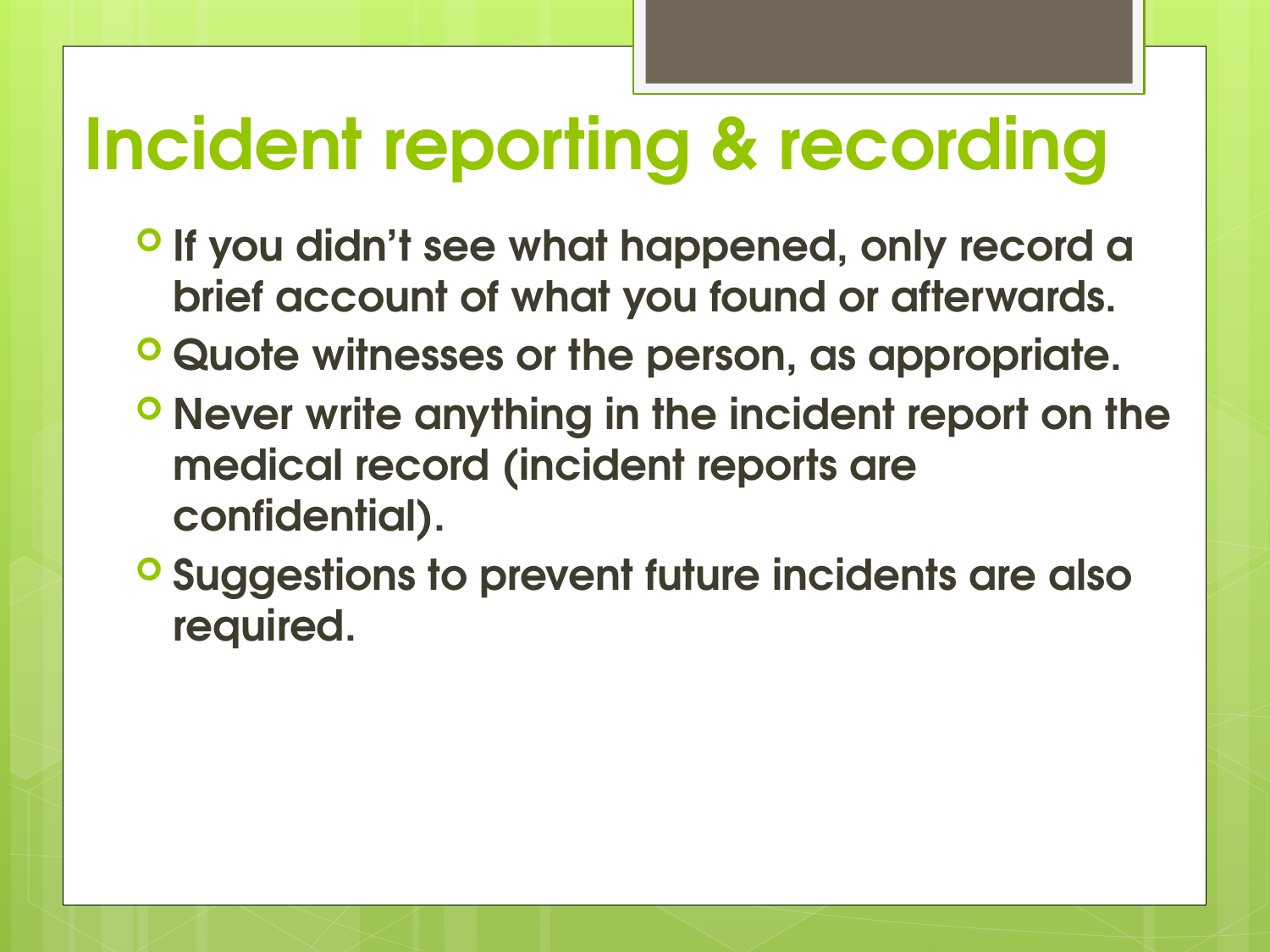

# Incident reporting & recording
If you didn’t see what happened, only record a brief account of what you found or afterwards.
Quote witnesses or the person, as appropriate.
Never write anything in the incident report on the medical record (incident reports are confidential).
Suggestions to prevent future incidents are also required.